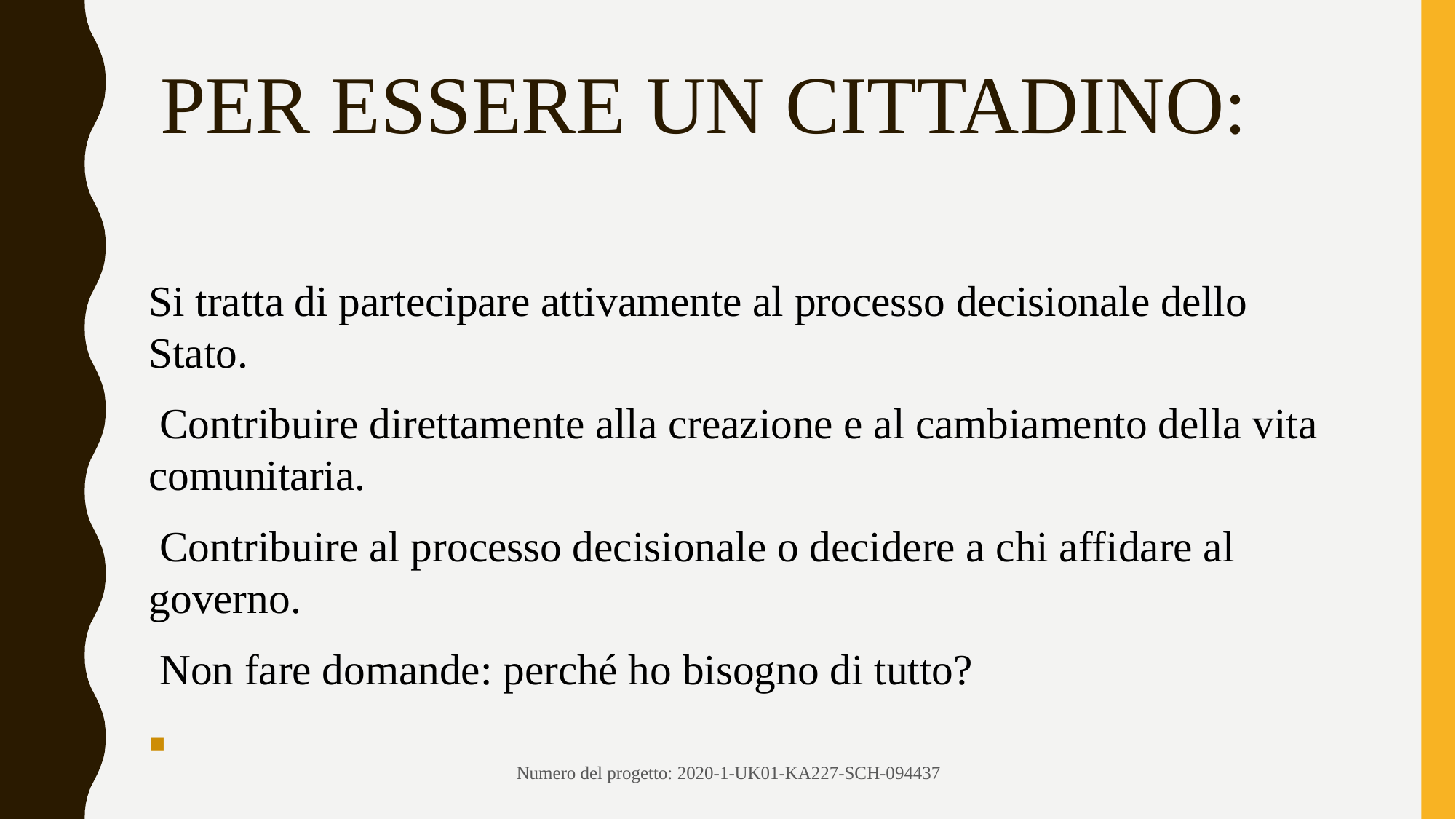

# PER ESSERE UN CITTADINO:

Si tratta di partecipare attivamente al processo decisionale dello Stato.
 Contribuire direttamente alla creazione e al cambiamento della vita comunitaria.
 Contribuire al processo decisionale o decidere a chi affidare al governo.
 Non fare domande: perché ho bisogno di tutto?

Numero del progetto: 2020-1-UK01-KA227-SCH-094437